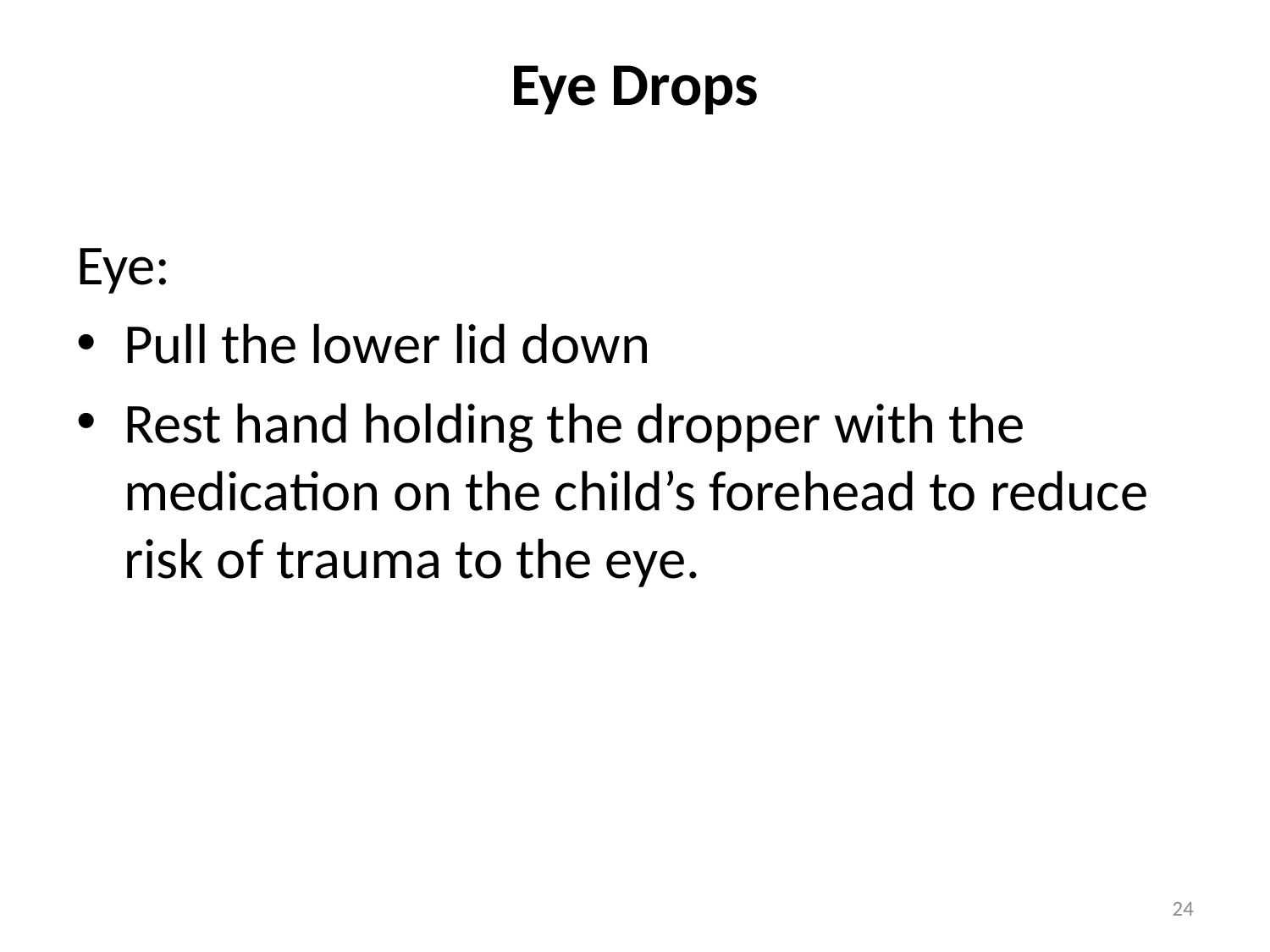

# Eye Drops
Eye:
Pull the lower lid down
Rest hand holding the dropper with the medication on the child’s forehead to reduce risk of trauma to the eye.

24